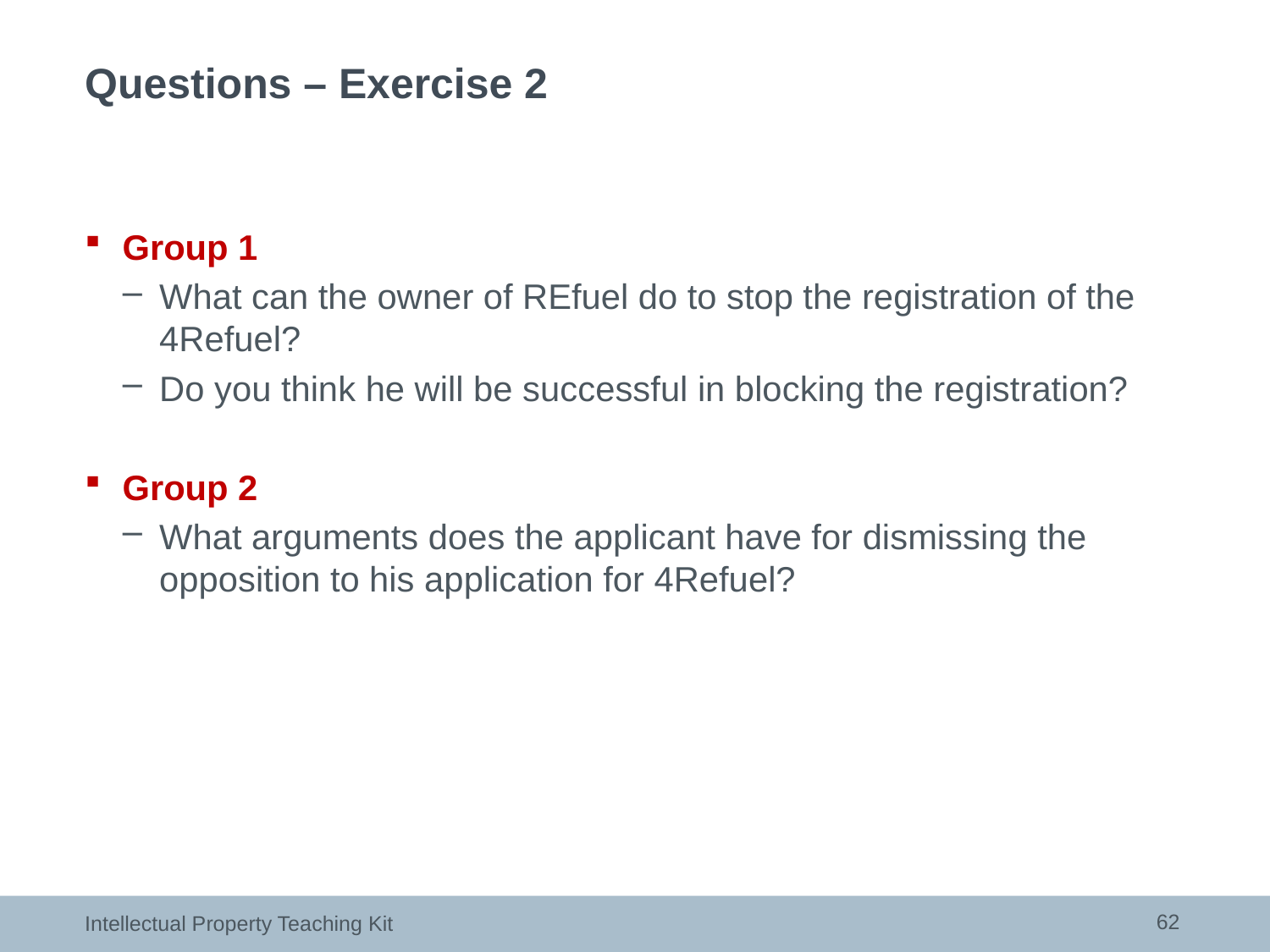

# Questions – Exercise 2
Group 1
What can the owner of REfuel do to stop the registration of the 4Refuel?
Do you think he will be successful in blocking the registration?

Group 2
What arguments does the applicant have for dismissing the opposition to his application for 4Refuel?
62
Intellectual Property Teaching Kit